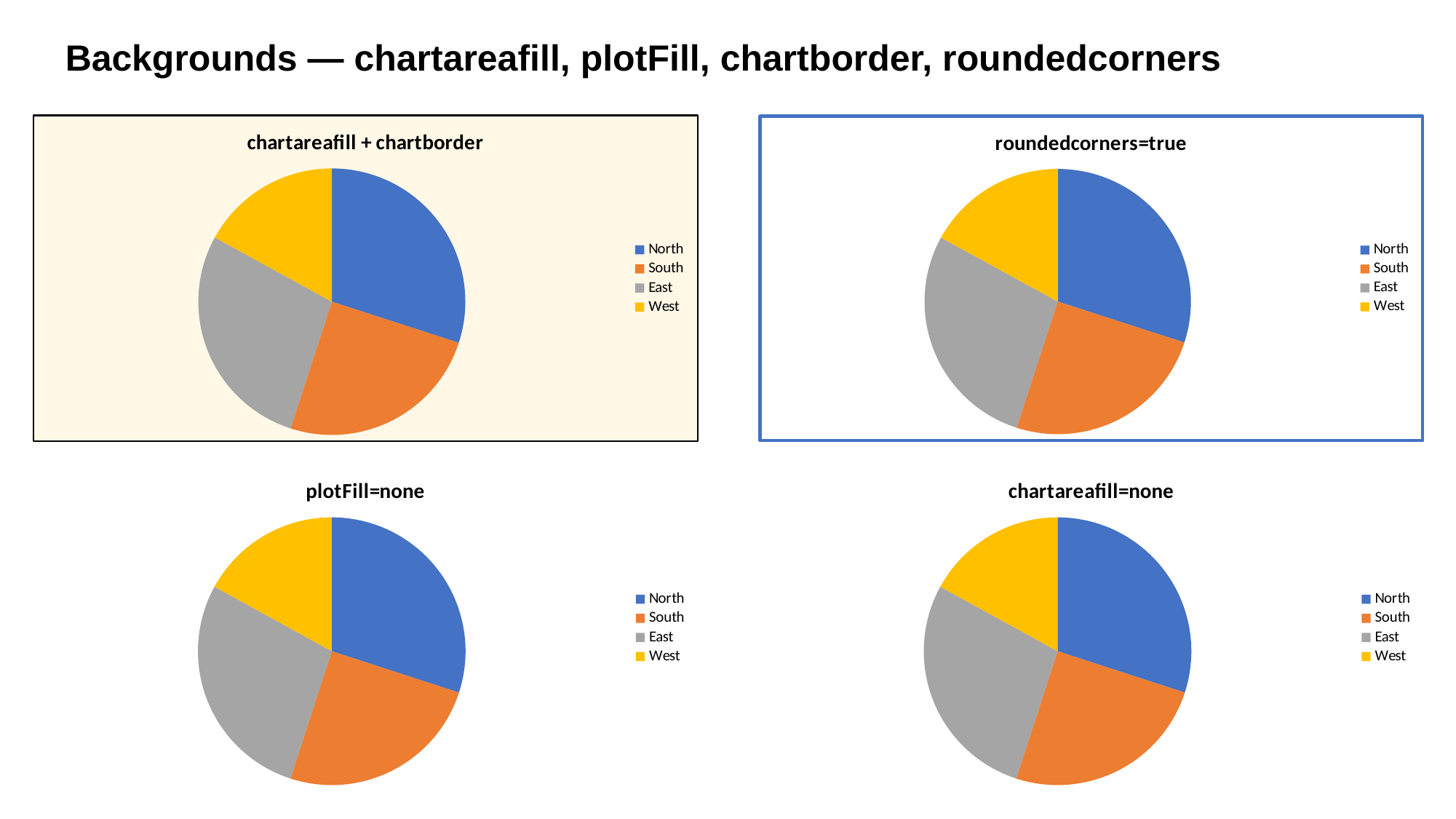

Backgrounds — chartareafill, plotFill, chartborder, roundedcorners

### Chart: chartareafill + chartborder

| Category |  |
|---|---|
| North | 30.0 |
| South | 25.0 |
| East | 28.0 |
| West | 17.0 |

### Chart: roundedcorners=true

| Category |  |
|---|---|
| North | 30.0 |
| South | 25.0 |
| East | 28.0 |
| West | 17.0 |

### Chart: plotFill=none

| Category |  |
|---|---|
| North | 30.0 |
| South | 25.0 |
| East | 28.0 |
| West | 17.0 |

### Chart: chartareafill=none

| Category |  |
|---|---|
| North | 30.0 |
| South | 25.0 |
| East | 28.0 |
| West | 17.0 |